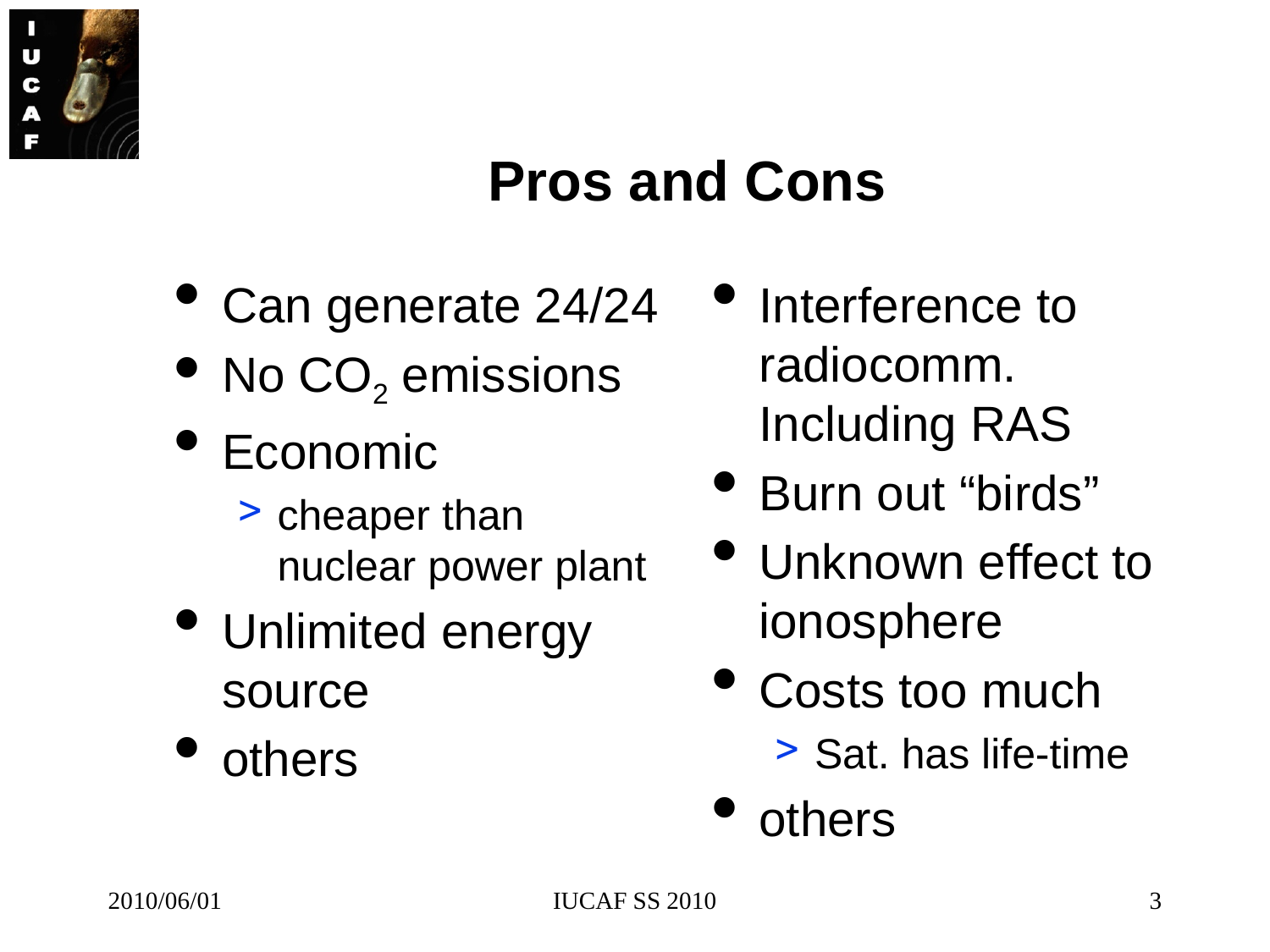

# Pros and Cons
Can generate 24/24
No CO2 emissions
Economic
cheaper than nuclear power plant
Unlimited energy source
others
Interference to radiocomm. Including RAS
Burn out “birds”
Unknown effect to ionosphere
Costs too much
Sat. has life-time
others
2010/06/01
IUCAF SS 2010
3